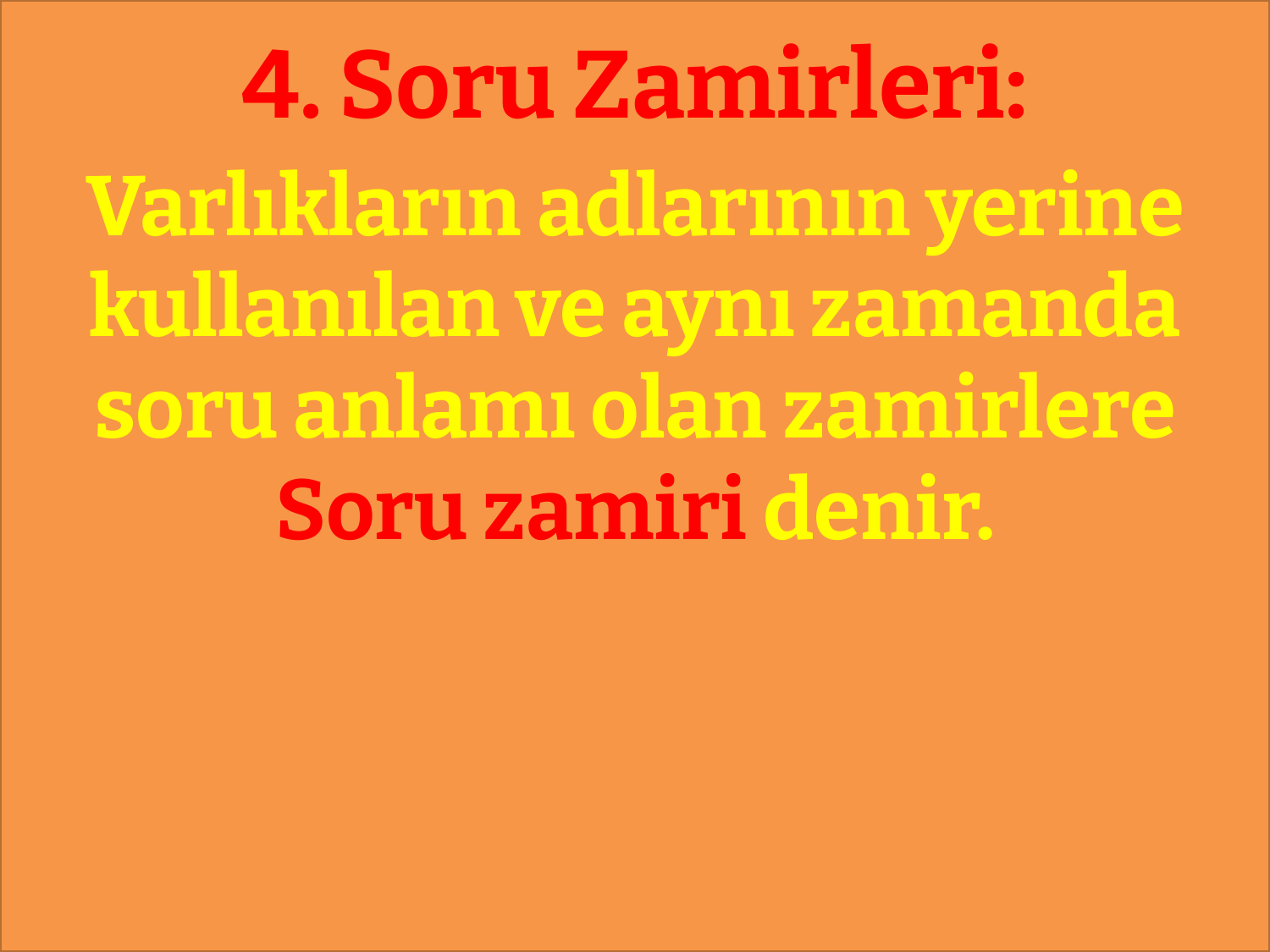

4. Soru Zamirleri:
Varlıkların adlarının yerine kullanılan ve aynı zamanda soru anlamı olan zamirlere
Soru zamiri denir.
#